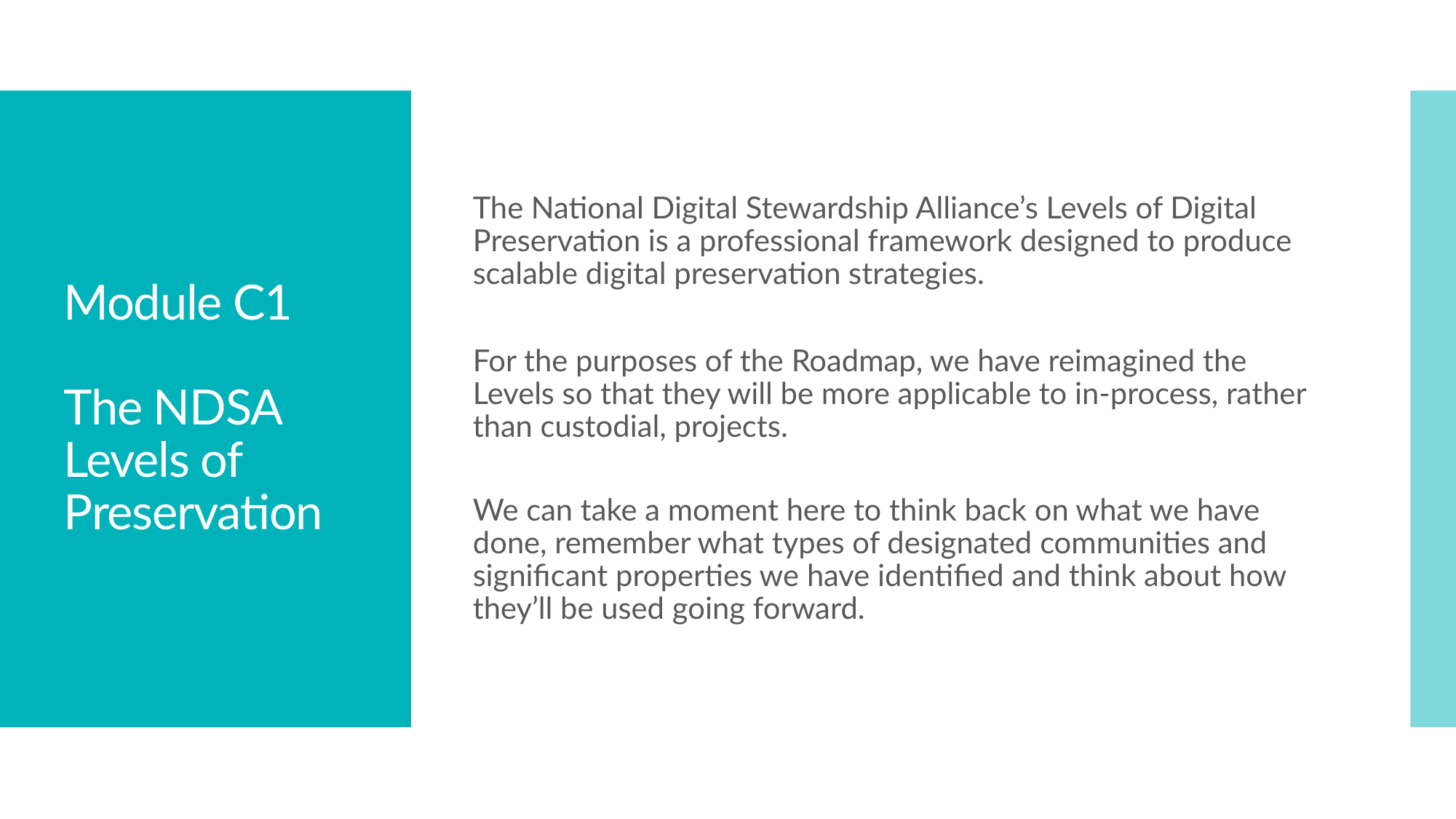

The National Digital Stewardship Alliance’s Levels of Digital Preservation is a professional framework designed to produce scalable digital preservation strategies.
For the purposes of the Roadmap, we have reimagined the Levels so that they will be more applicable to in-process, rather than custodial, projects.
We can take a moment here to think back on what we have done, remember what types of designated communities and significant properties we have identified and think about how they’ll be used going forward.
# Module C1 The NDSA Levels of Preservation